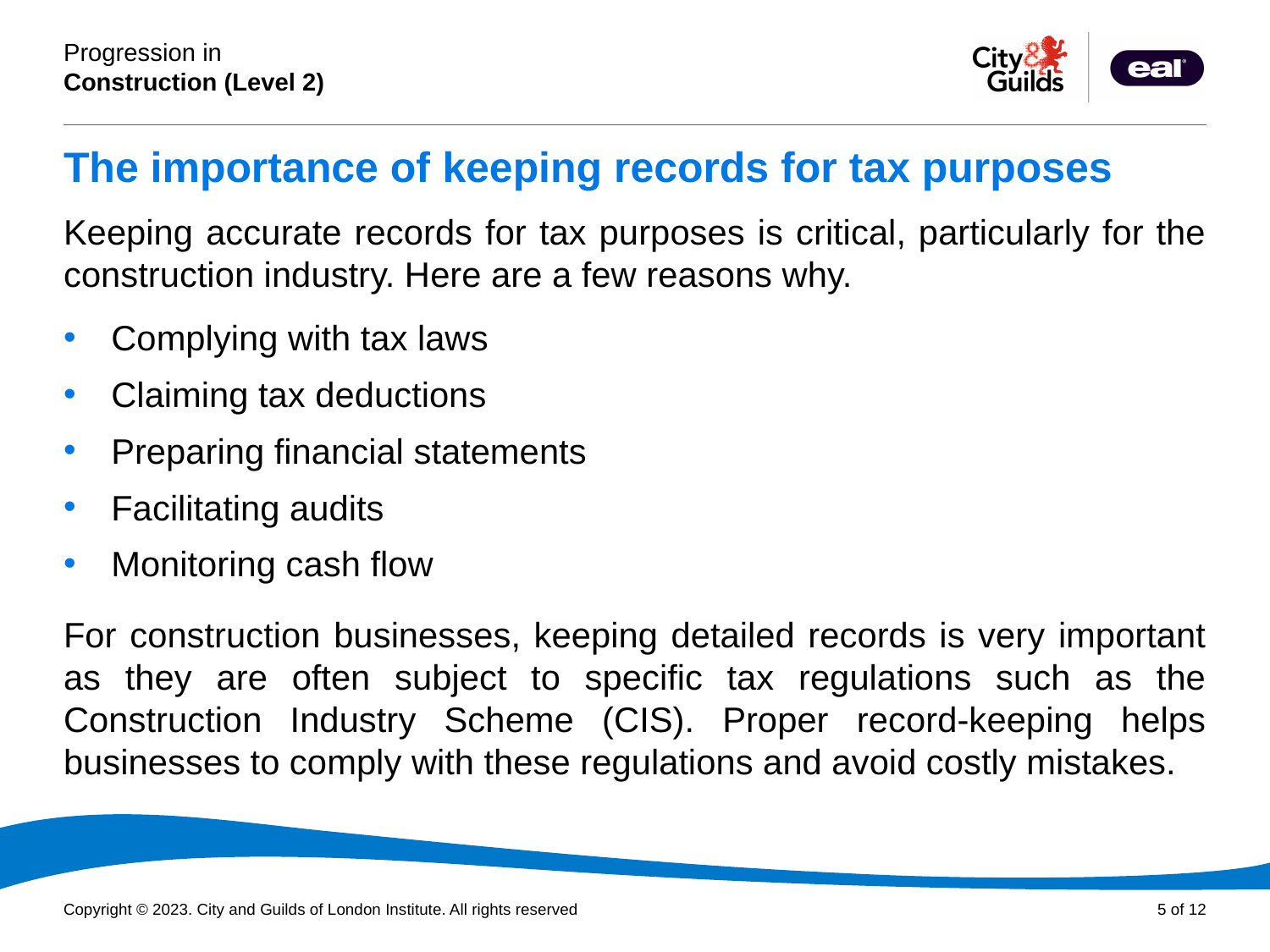

# The importance of keeping records for tax purposes
Keeping accurate records for tax purposes is critical, particularly for the construction industry. Here are a few reasons why.
Complying with tax laws
Claiming tax deductions
Preparing financial statements
Facilitating audits
Monitoring cash flow
For construction businesses, keeping detailed records is very important as they are often subject to specific tax regulations such as the Construction Industry Scheme (CIS). Proper record-keeping helps businesses to comply with these regulations and avoid costly mistakes.